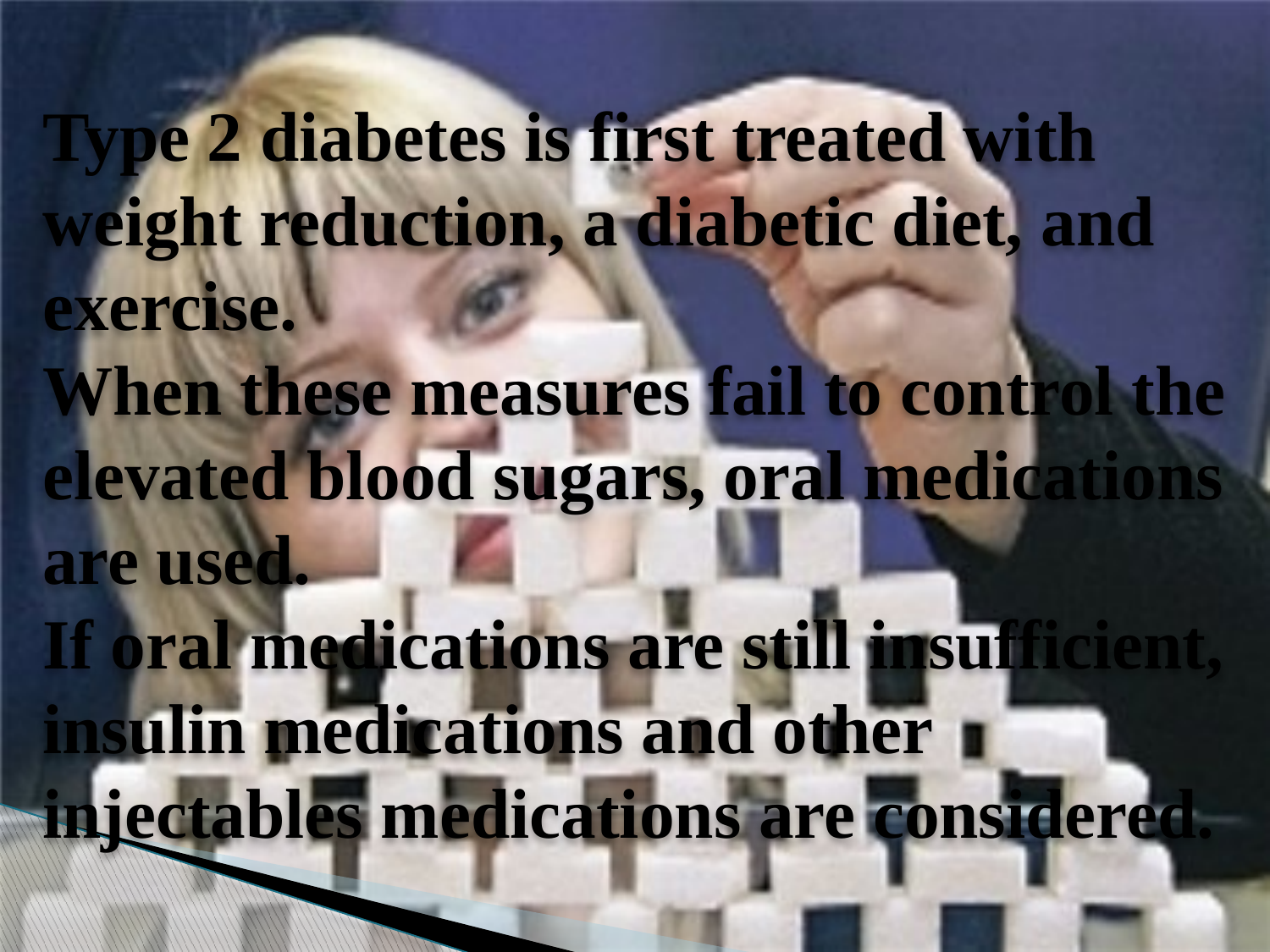

# Type 2 diabetes is first treated with weight reduction, a diabetic diet, and exercise. When these measures fail to control the elevated blood sugars, oral medications are used. If oral medications are still insufficient, insulin medications and other injectables medications are considered.